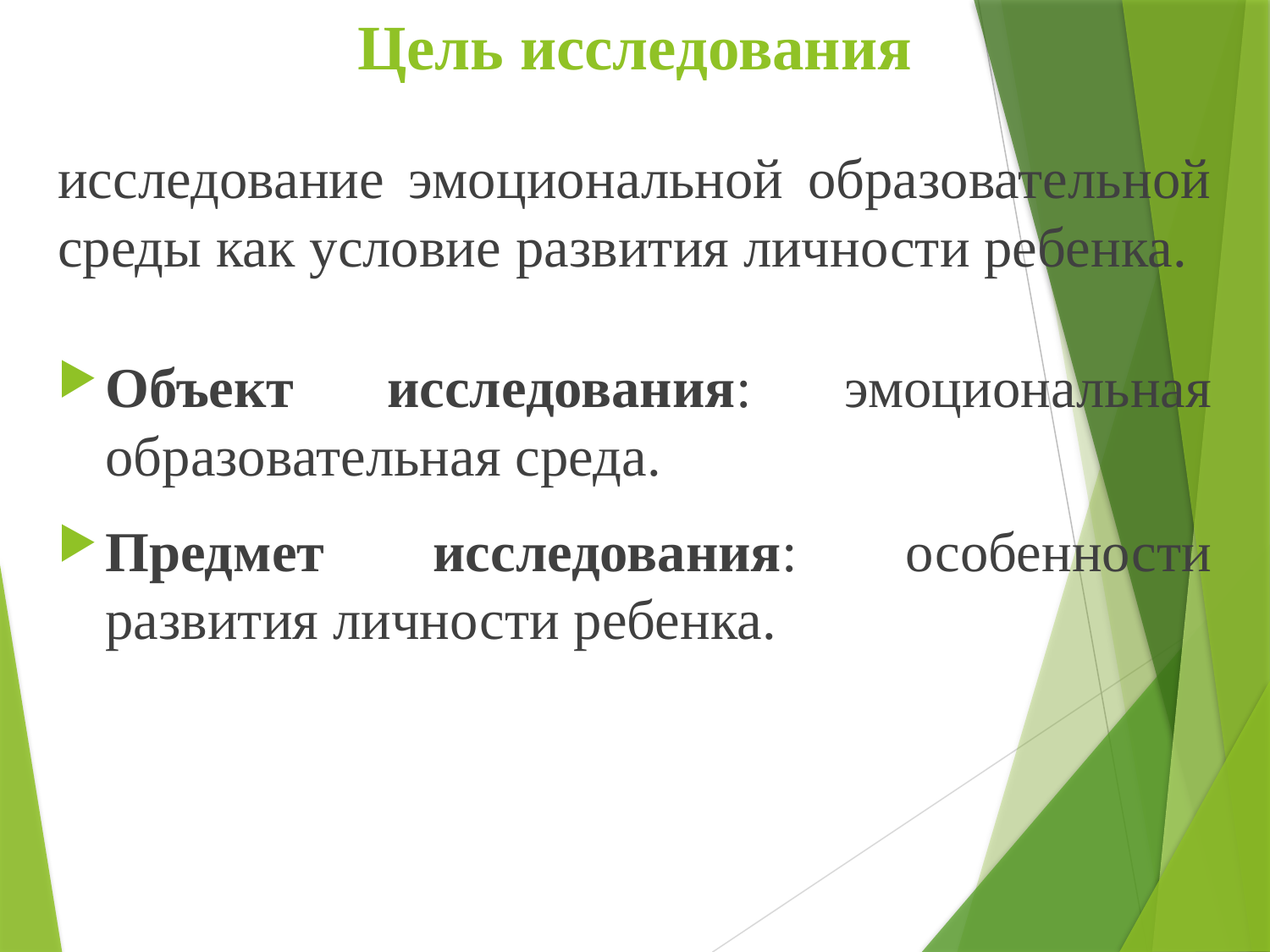

# Цель исследования
исследование эмоциональной образовательной среды как условие развития личности ребенка.

Объект исследования: эмоциональная образовательная среда.
Предмет исследования: особенности развития личности ребенка.